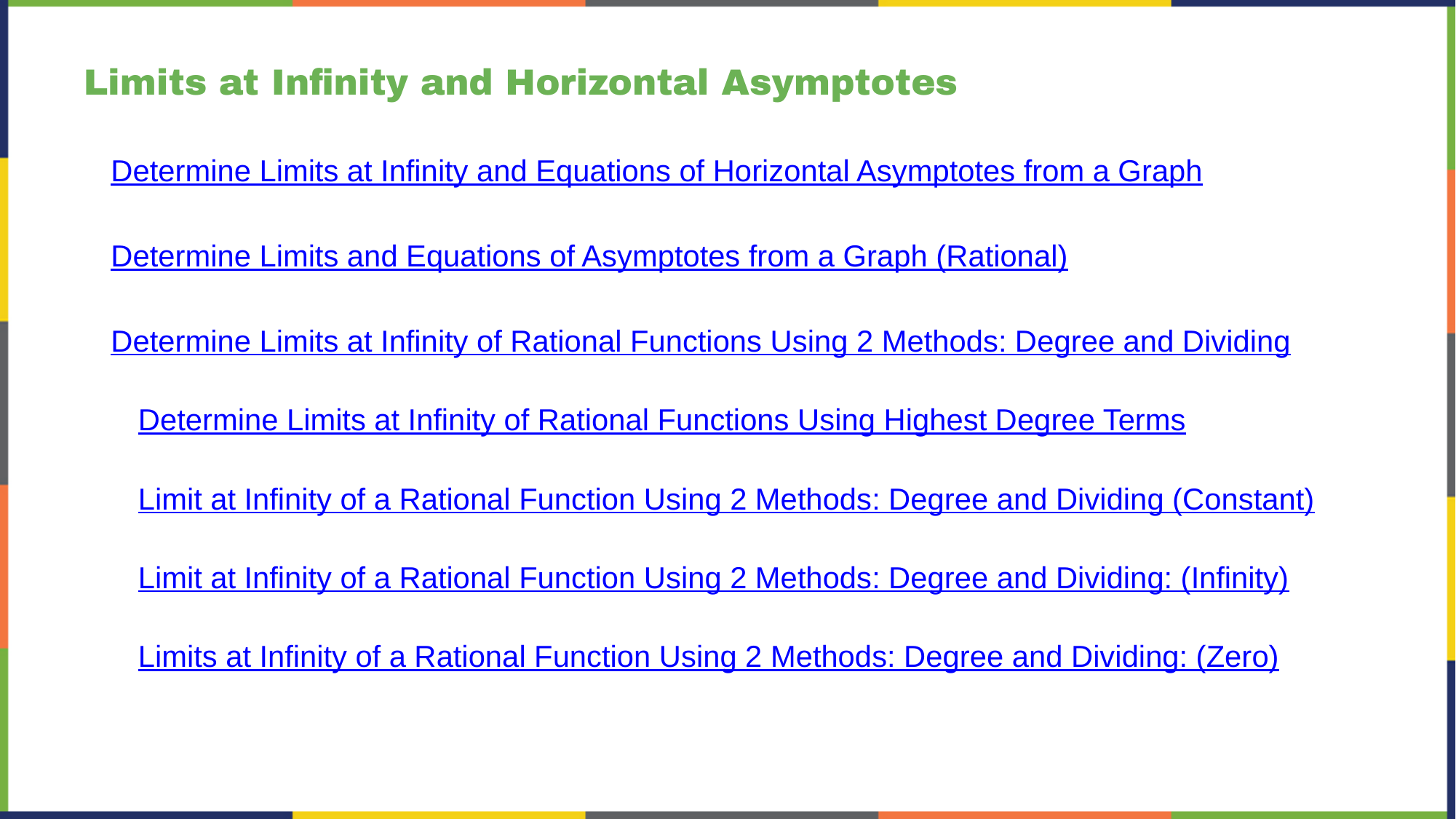

# Limits at Infinity and Horizontal Asymptotes
Determine Limits at Infinity and Equations of Horizontal Asymptotes from a Graph

Determine Limits and Equations of Asymptotes from a Graph (Rational)

Determine Limits at Infinity of Rational Functions Using 2 Methods: Degree and Dividing
Determine Limits at Infinity of Rational Functions Using Highest Degree Terms
Limit at Infinity of a Rational Function Using 2 Methods: Degree and Dividing (Constant)
Limit at Infinity of a Rational Function Using 2 Methods: Degree and Dividing: (Infinity)
Limits at Infinity of a Rational Function Using 2 Methods: Degree and Dividing: (Zero)